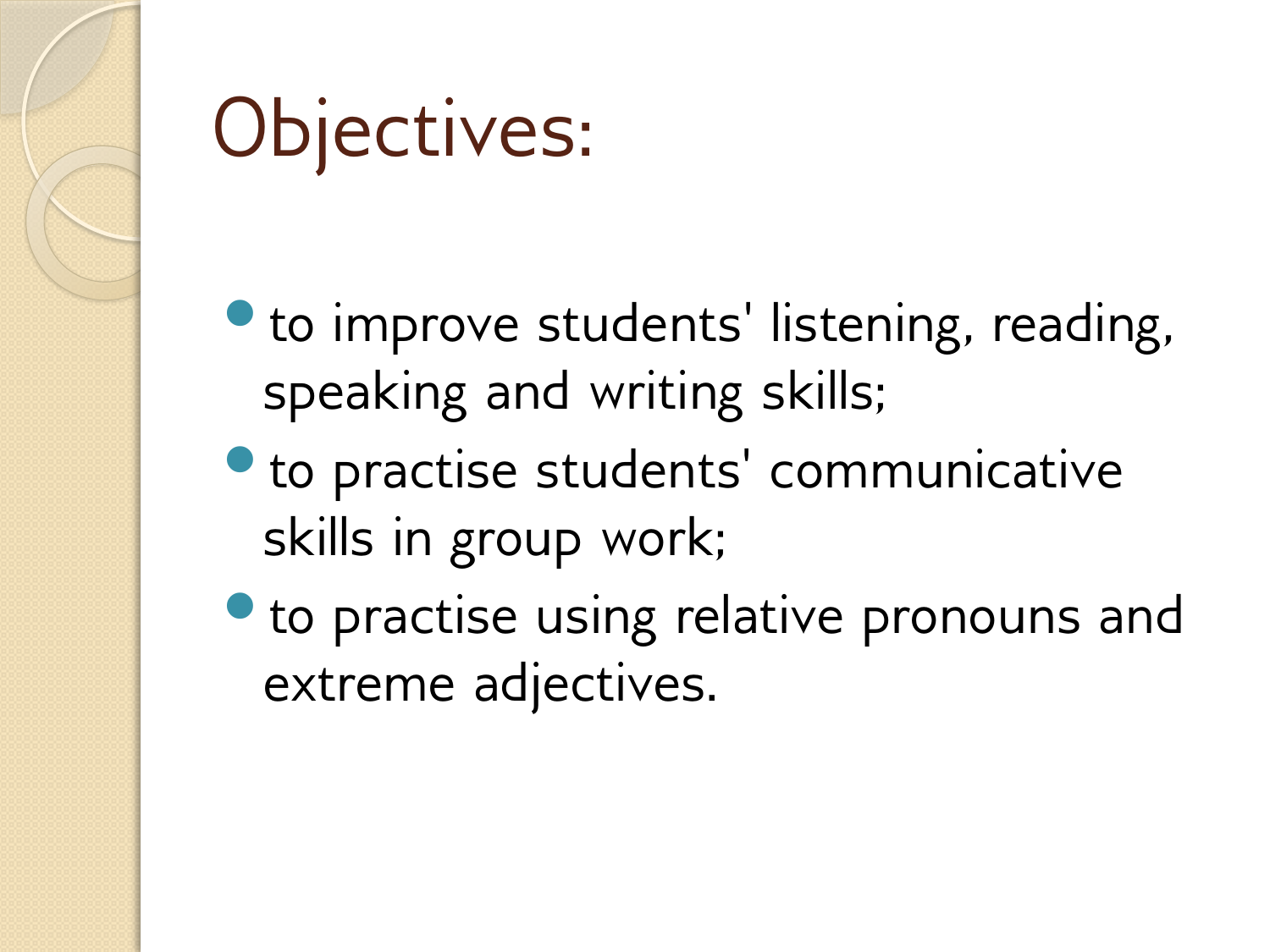

# Objectives:

to improve students' listening, reading, speaking and writing skills;
to practise students' communicative skills in group work;
to practise using relative pronouns and extreme adjectives.